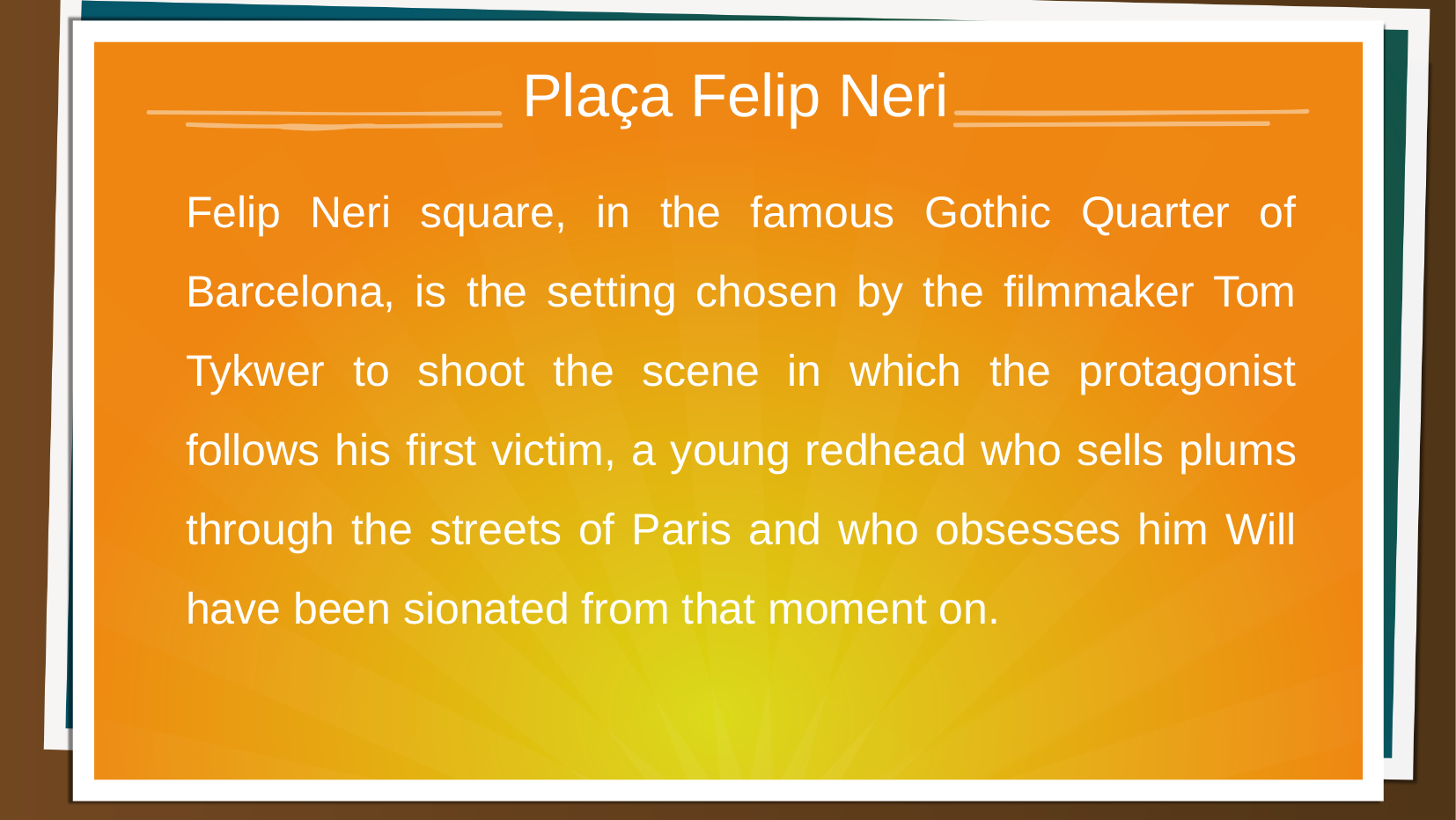

Plaça Felip Neri
Felip Neri square, in the famous Gothic Quarter of Barcelona, is the setting chosen by the filmmaker Tom Tykwer to shoot the scene in which the protagonist follows his first victim, a young redhead who sells plums through the streets of Paris and who obsesses him Will have been sionated from that moment on.